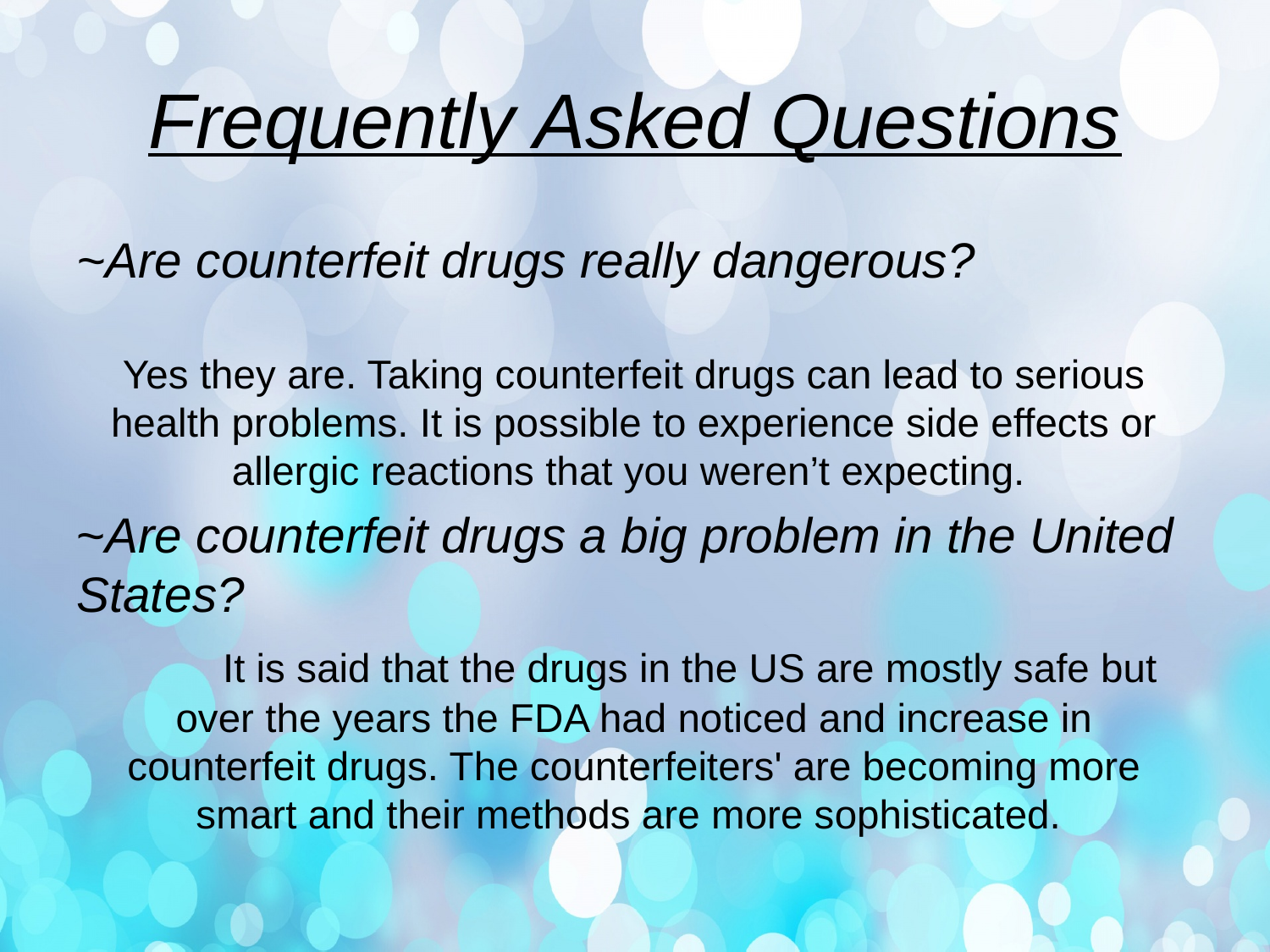

# Frequently Asked Questions
~Are counterfeit drugs really dangerous?

Yes they are. Taking counterfeit drugs can lead to serious health problems. It is possible to experience side effects or allergic reactions that you weren’t expecting.
~Are counterfeit drugs a big problem in the United States?
 	It is said that the drugs in the US are mostly safe but over the years the FDA had noticed and increase in counterfeit drugs. The counterfeiters' are becoming more smart and their methods are more sophisticated.